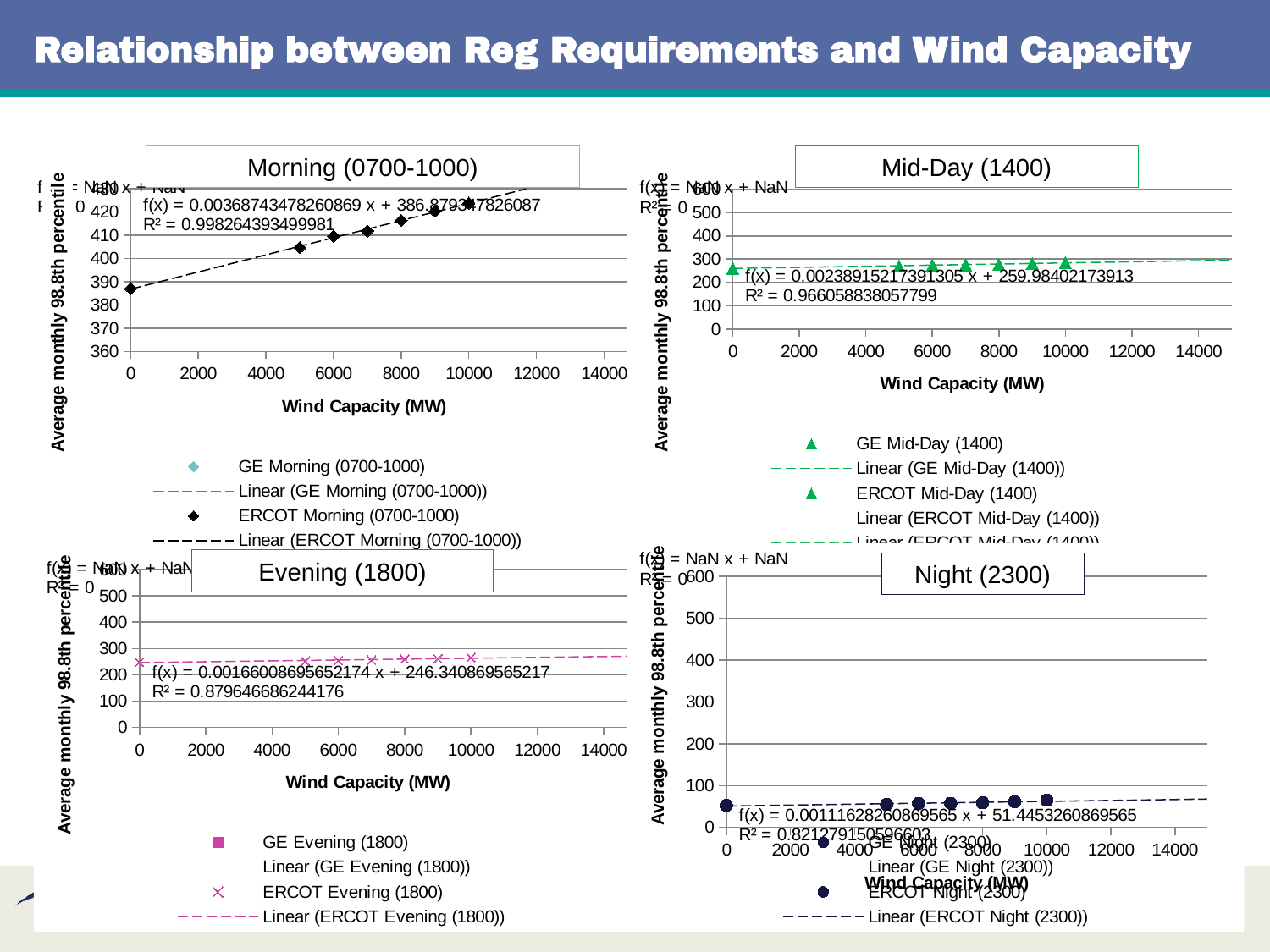

# Relationship between Reg Requirements and Wind Capacity
Morning (0700-1000)
Mid-Day (1400)

### Chart

| Category | GE Morning (0700-1000) | ERCOT Morning (0700-1000) |
|---|---|---|

### Chart

| Category | GE Mid-Day (1400) | ERCOT Mid-Day (1400) |
|---|---|---|

### Chart

| Category | GE Night (2300) | ERCOT Night (2300) |
|---|---|---|

### Chart

| Category | GE Evening (1800) | ERCOT Evening (1800) |
|---|---|---|
Evening (1800)
Night (2300)